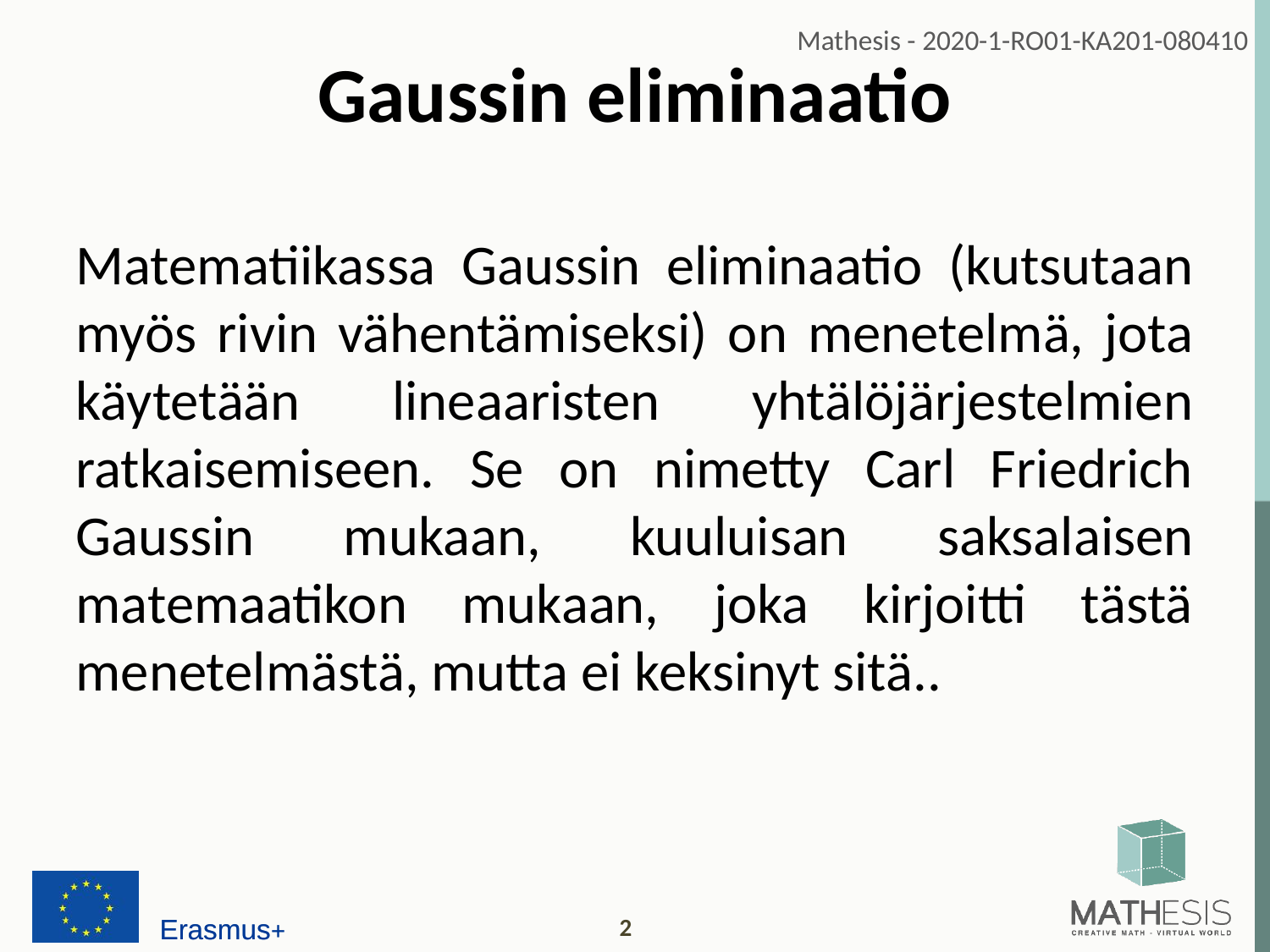

# Gaussin eliminaatio
Matematiikassa Gaussin eliminaatio (kutsutaan myös rivin vähentämiseksi) on menetelmä, jota käytetään lineaaristen yhtälöjärjestelmien ratkaisemiseen. Se on nimetty Carl Friedrich Gaussin mukaan, kuuluisan saksalaisen matemaatikon mukaan, joka kirjoitti tästä menetelmästä, mutta ei keksinyt sitä..